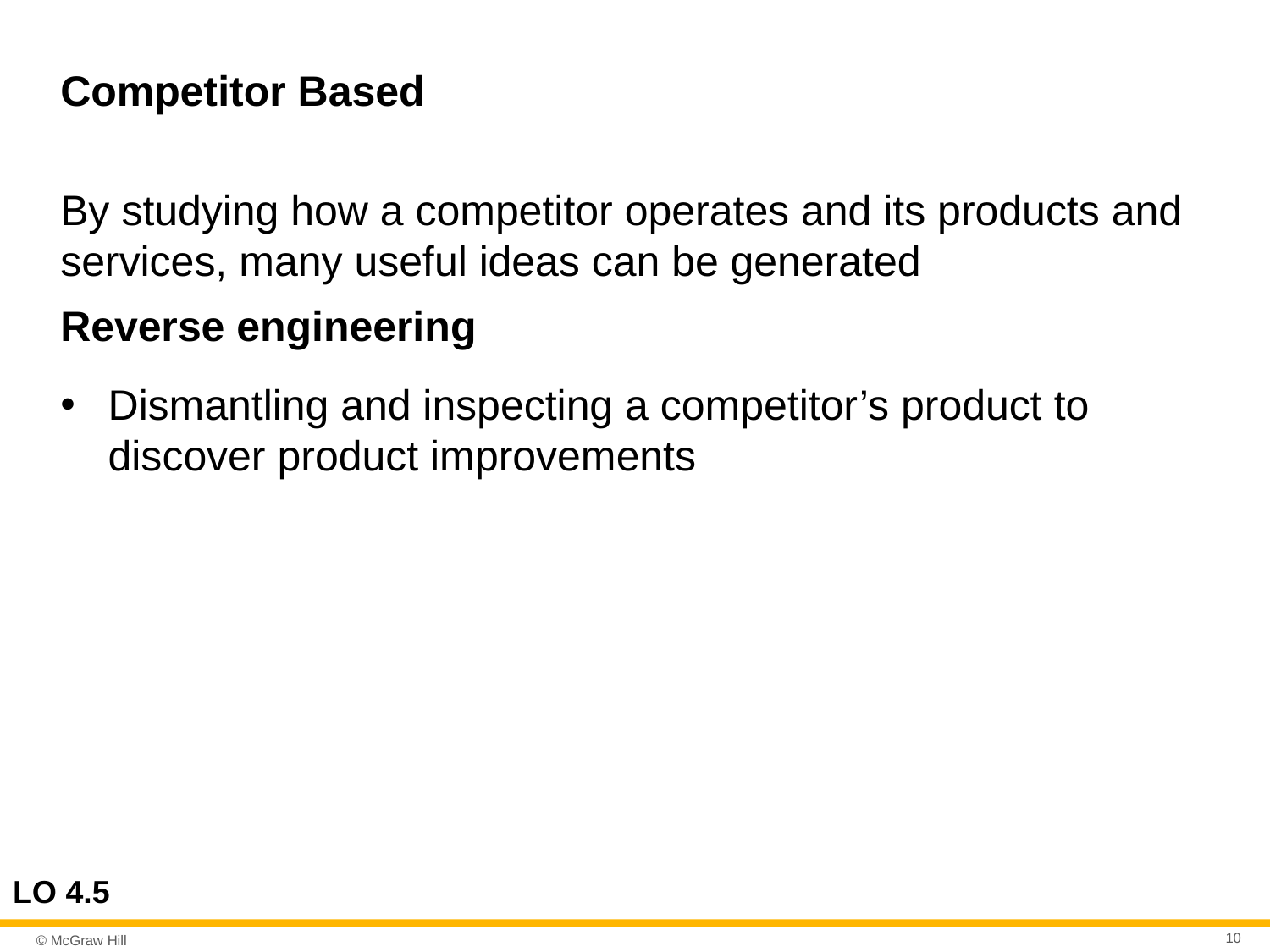

# Competitor Based
By studying how a competitor operates and its products and services, many useful ideas can be generated
Reverse engineering
Dismantling and inspecting a competitor’s product to discover product improvements
LO 4.5